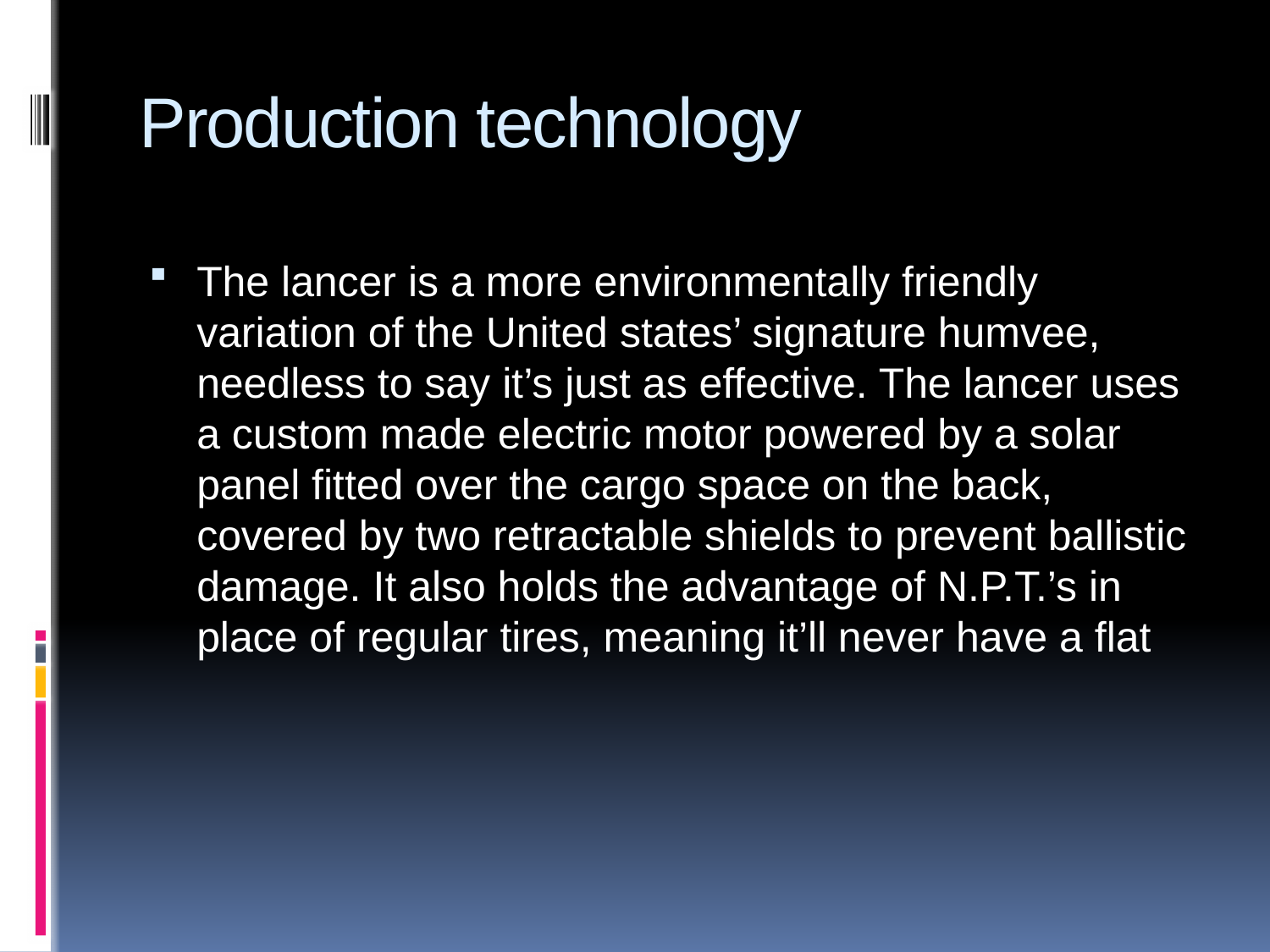

# Production technology
The lancer is a more environmentally friendly variation of the United states’ signature humvee, needless to say it’s just as effective. The lancer uses a custom made electric motor powered by a solar panel fitted over the cargo space on the back, covered by two retractable shields to prevent ballistic damage. It also holds the advantage of N.P.T.’s in place of regular tires, meaning it’ll never have a flat